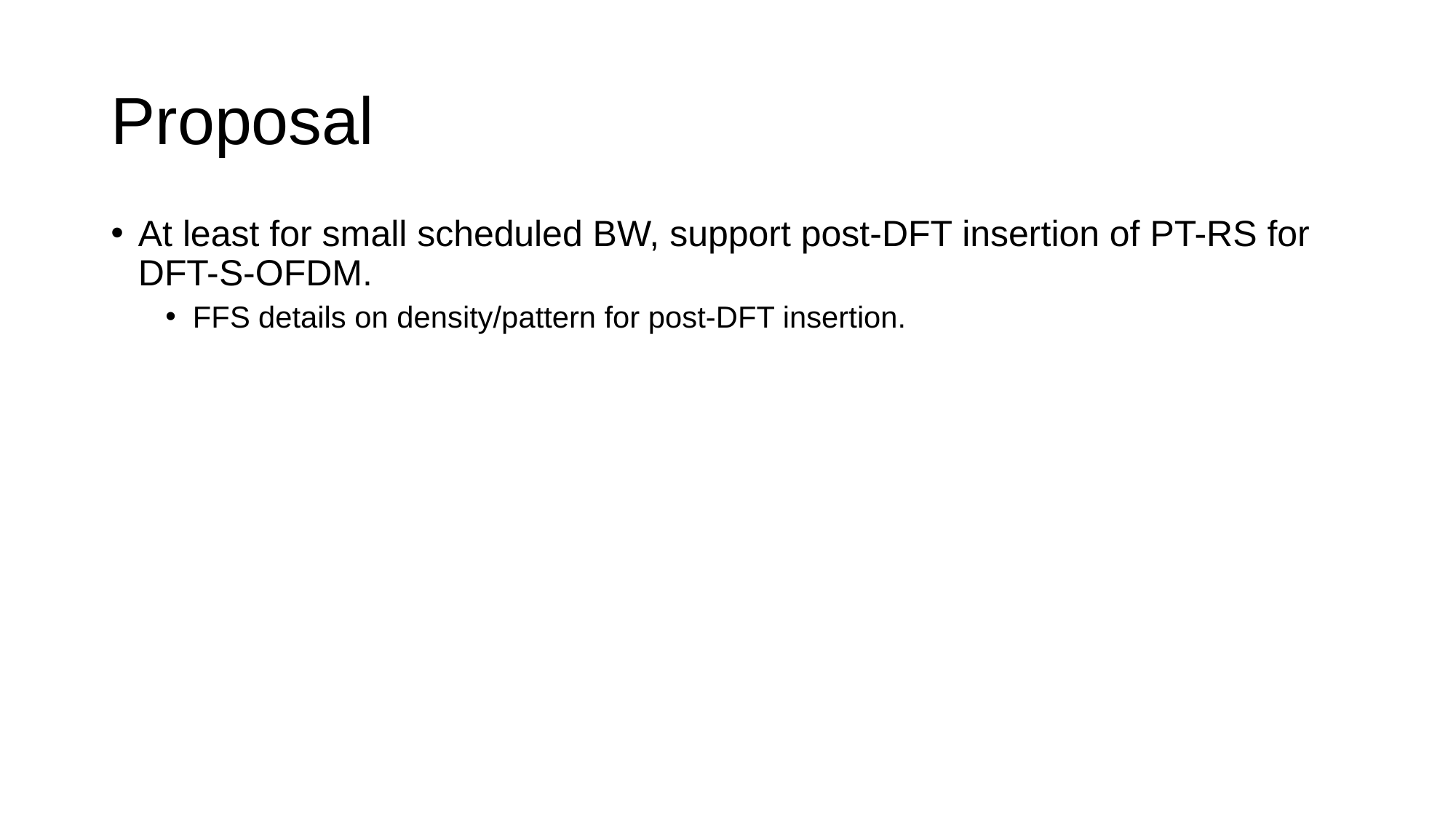

# Proposal
At least for small scheduled BW, support post-DFT insertion of PT-RS for DFT-S-OFDM.
FFS details on density/pattern for post-DFT insertion.